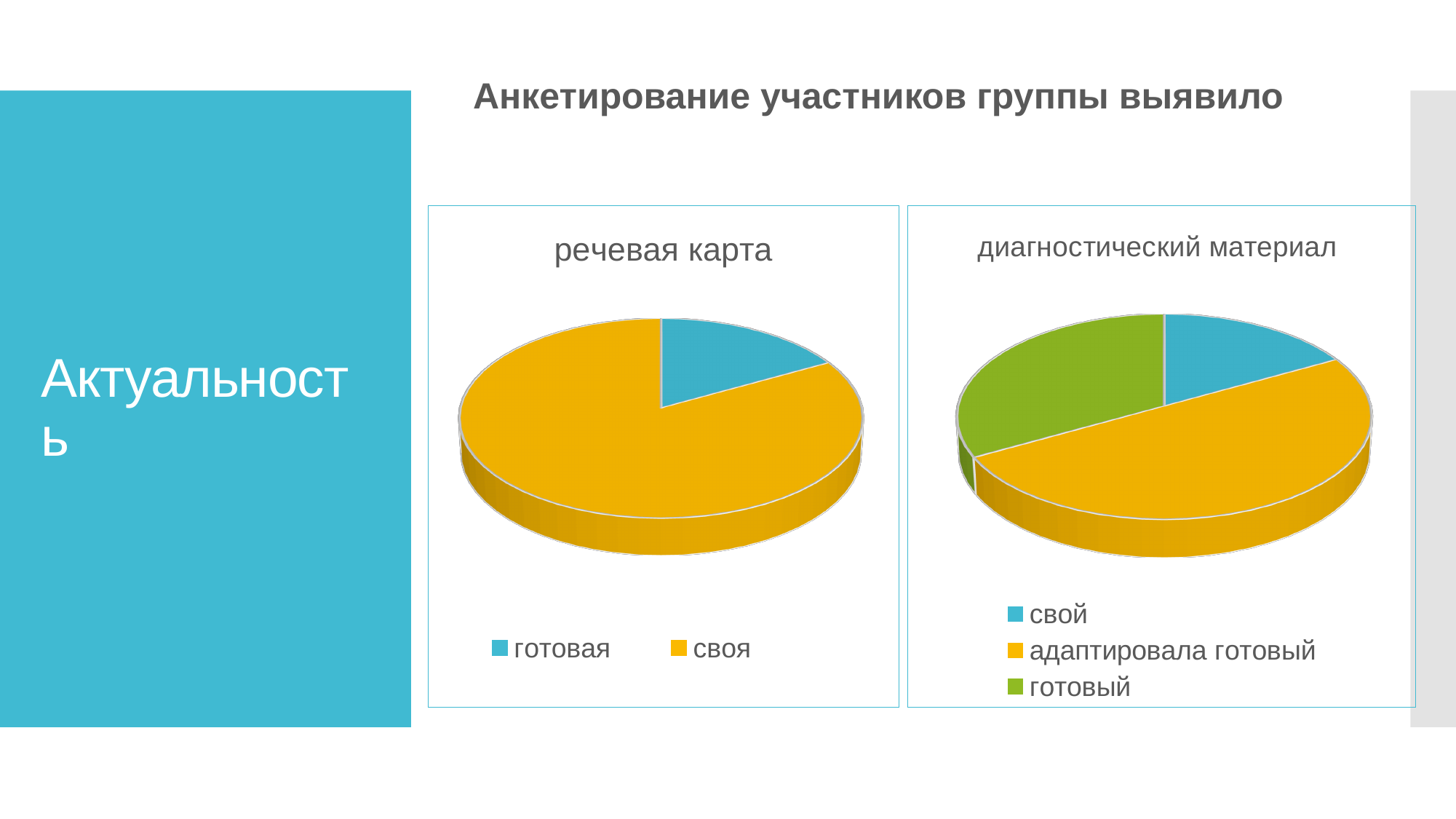

Анкетирование участников группы выявило

# Актуальность

[unsupported chart]

[unsupported chart]